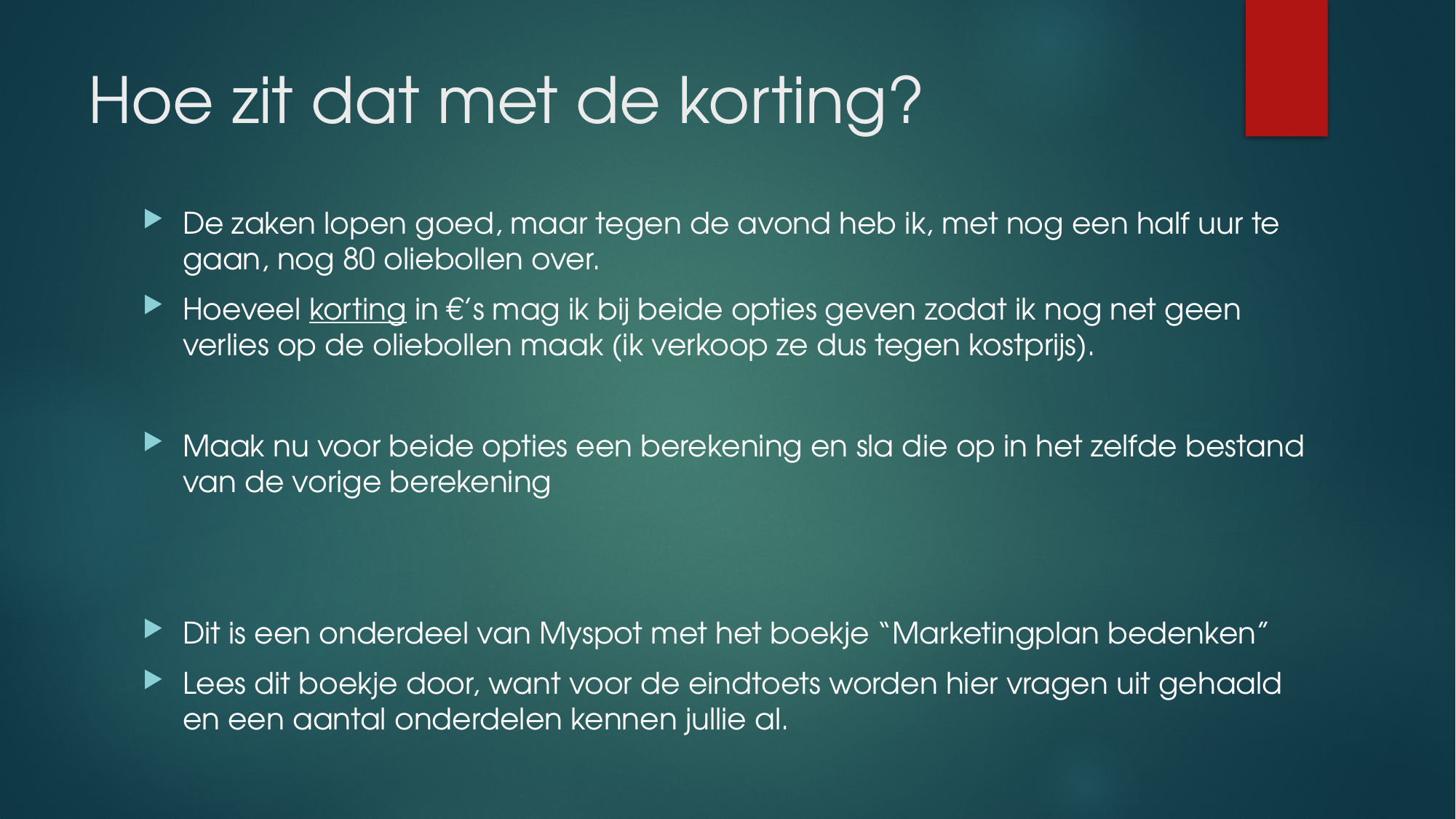

# Hoe zit dat met de korting?
De zaken lopen goed, maar tegen de avond heb ik, met nog een half uur te gaan, nog 80 oliebollen over.
Hoeveel korting in €’s mag ik bij beide opties geven zodat ik nog net geen verlies op de oliebollen maak (ik verkoop ze dus tegen kostprijs).

Maak nu voor beide opties een berekening en sla die op in het zelfde bestand van de vorige berekening

Dit is een onderdeel van Myspot met het boekje “Marketingplan bedenken”
Lees dit boekje door, want voor de eindtoets worden hier vragen uit gehaald en een aantal onderdelen kennen jullie al.